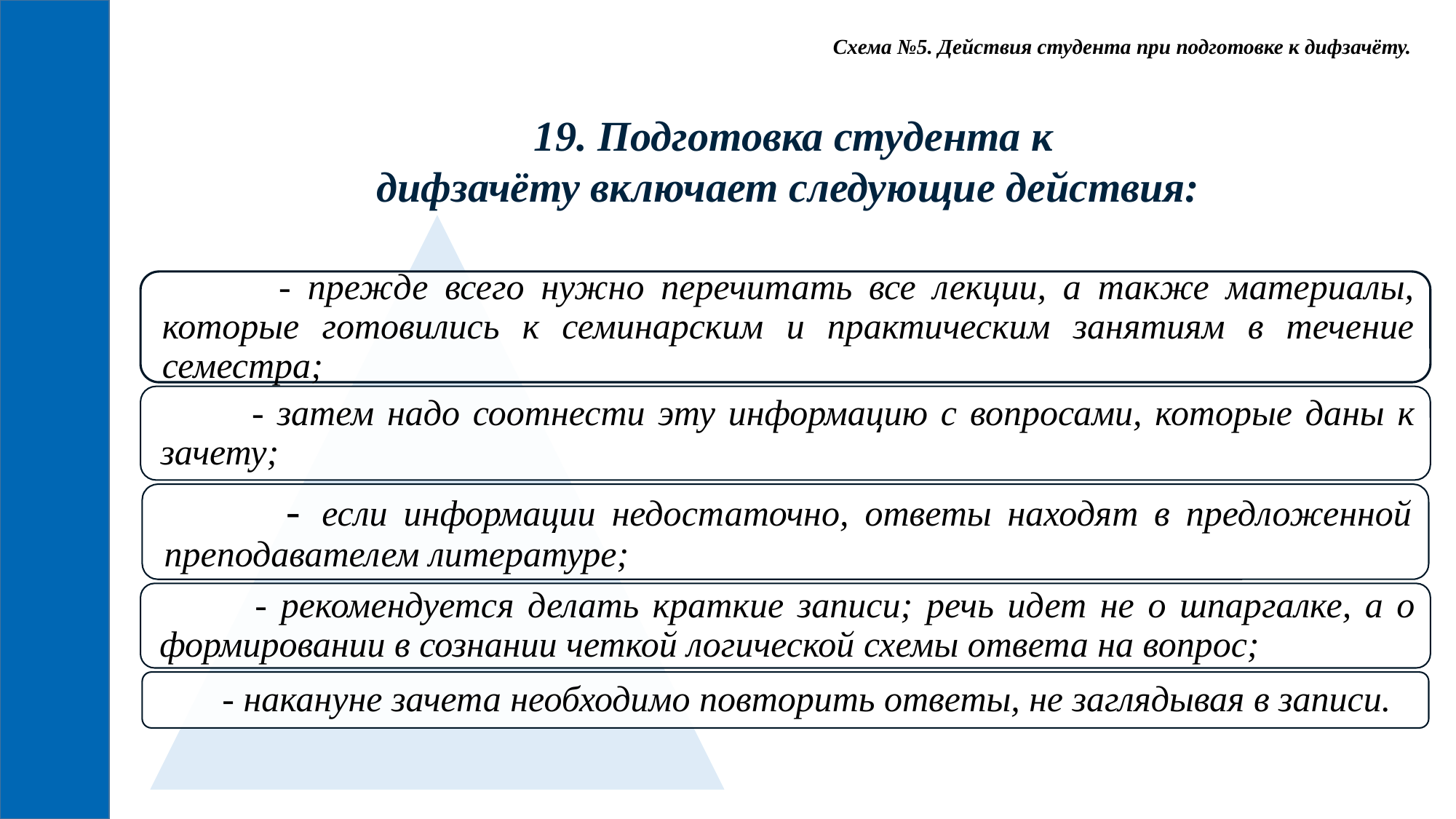

Схема №5. Действия студента при подготовке к дифзачёту.

19. Подготовка студента к
дифзачёту включает следующие действия:
       - прежде всего нужно перечитать все лекции, а также материалы, которые готовились к семинарским и практическим занятиям в течение семестра;
       - затем надо соотнести эту информацию с вопросами, которые даны к зачету;
       -	если информации недостаточно, ответы находят в предложенной преподавателем литературе;
       - рекомендуется делать краткие записи; речь идет не о шпаргалке, а о формировании в сознании четкой логической схемы ответа на вопрос;
       - накануне зачета необходимо повторить ответы, не заглядывая в записи.